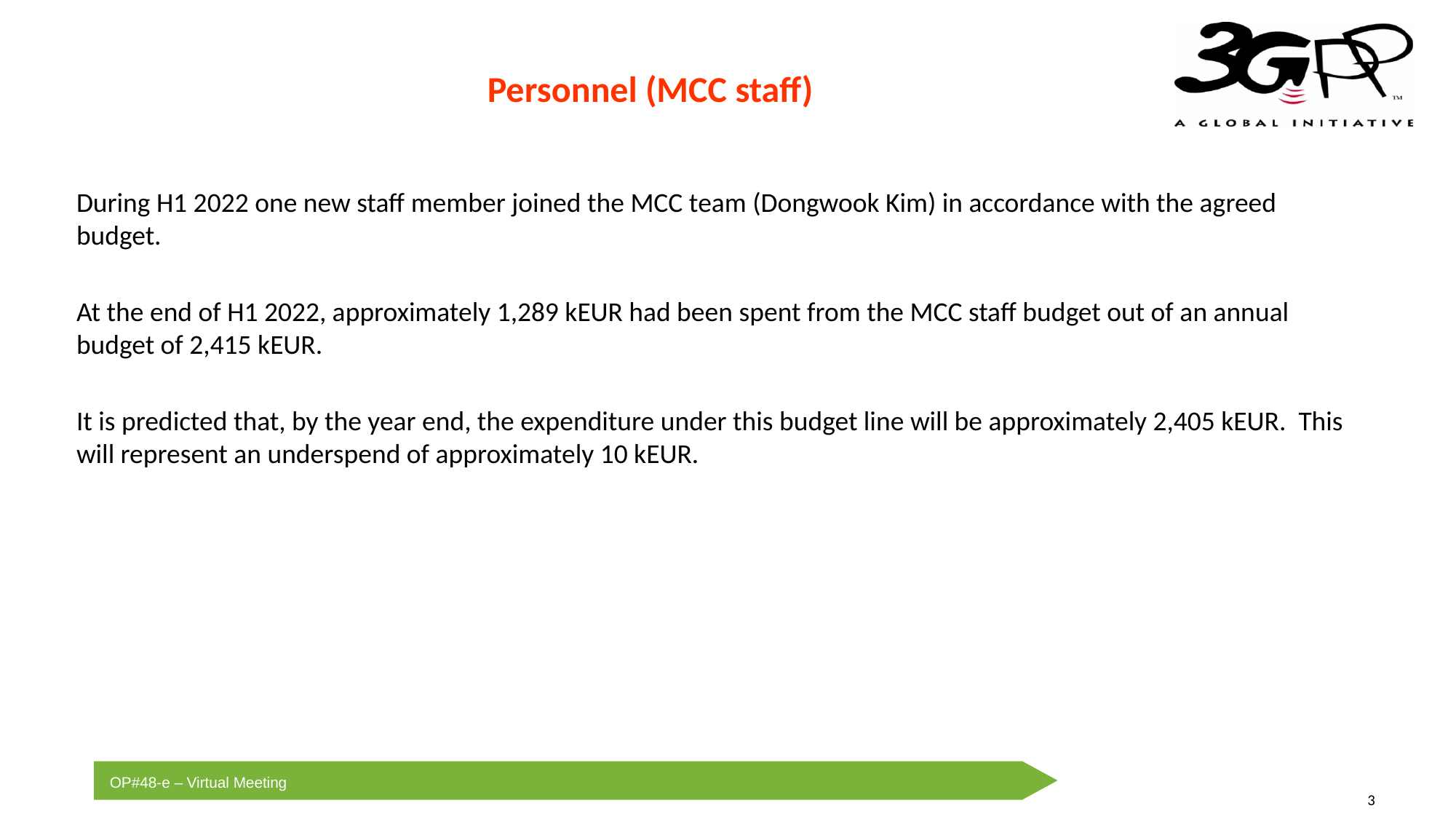

Personnel (MCC staff)

During H1 2022 one new staff member joined the MCC team (Dongwook Kim) in accordance with the agreed budget.

At the end of H1 2022, approximately 1,289 kEUR had been spent from the MCC staff budget out of an annual budget of 2,415 kEUR.

It is predicted that, by the year end, the expenditure under this budget line will be approximately 2,405 kEUR.  This will represent an underspend of approximately 10 kEUR.